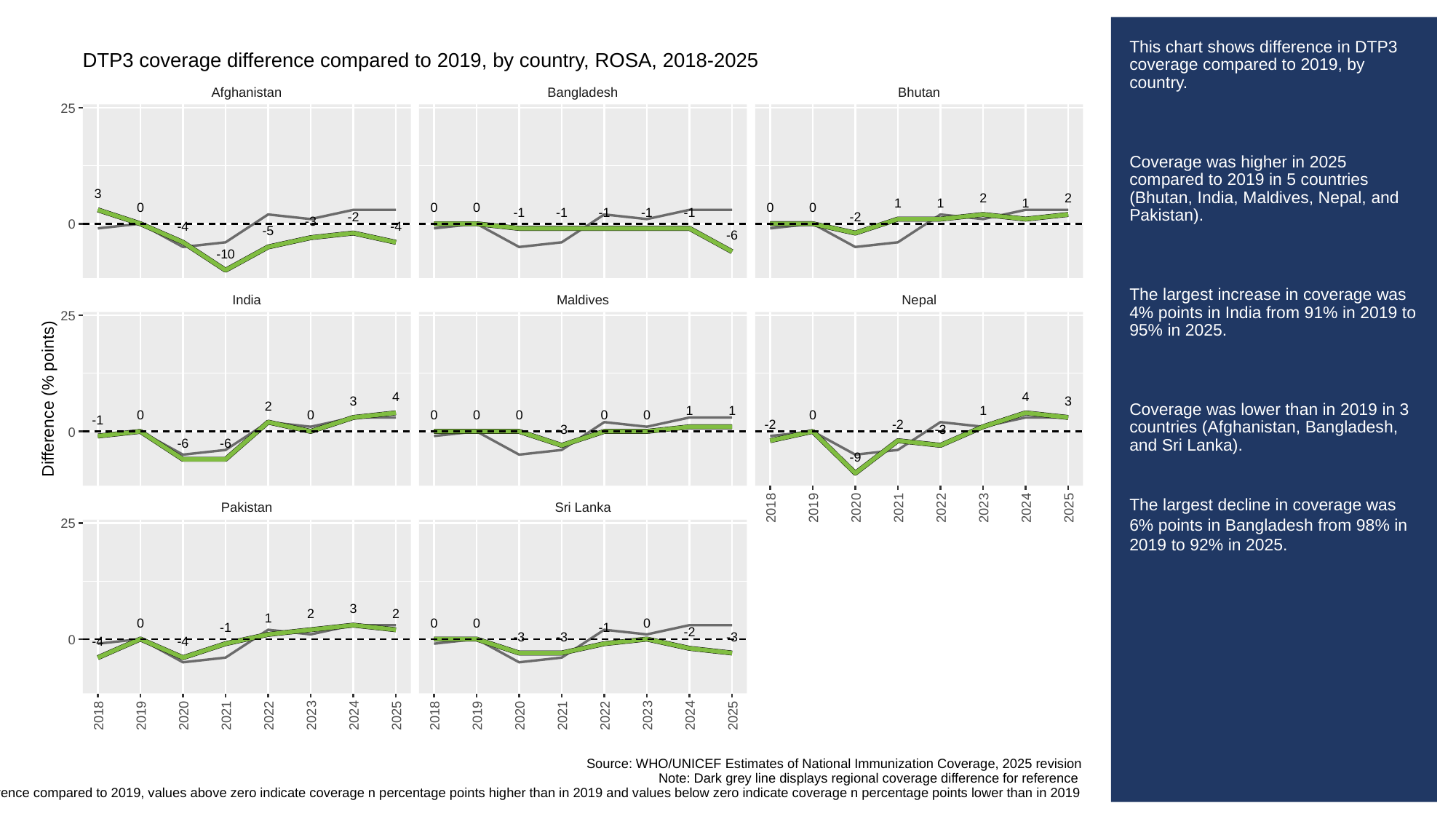

# This chart shows difference in DTP3 coverage compared to 2019, by country.

Coverage was higher in 2025 compared to 2019 in 5 countries (Bhutan, India, Maldives, Nepal, and Pakistan).

The largest increase in coverage was 4% points in India from 91% in 2019 to 95% in 2025.

Coverage was lower than in 2019 in 3 countries (Afghanistan, Bangladesh, and Sri Lanka).

The largest decline in coverage was 6% points in Bangladesh from 98% in 2019 to 92% in 2025.

DTP3 coverage difference compared to 2019, by country, ROSA, 2018-2025
Afghanistan
Bangladesh
Bhutan
25

3
2
2
1
1
1
0
0
0
0
0
-1
-1
-1
-1
-1

-2
-2

-3
0
-4
-4

-5
-6
-10
India
Maldives
Nepal
25

4
4
Difference (% points)
3
3
2
1
1
1
0
0
0
0
0
0
0
0

-1

-2
-2
-3
-3
0

-6
-6
-9

Pakistan
Sri Lanka
2018
2019
2020
2021
2022
2023
2024
2025
25

3
2
2
1
0
0
0
0
-1
-1

-2
-3
-3
-3
0
-4
-4

2018
2019
2020
2021
2022
2023
2024
2025
2018
2019
2020
2021
2022
2023
2024
2025
Source: WHO/UNICEF Estimates of National Immunization Coverage, 2025 revision
Note: Dark grey line displays regional coverage difference for reference
When looking at coverage difference compared to 2019, values above zero indicate coverage n percentage points higher than in 2019 and values below zero indicate coverage n percentage points lower than in 2019